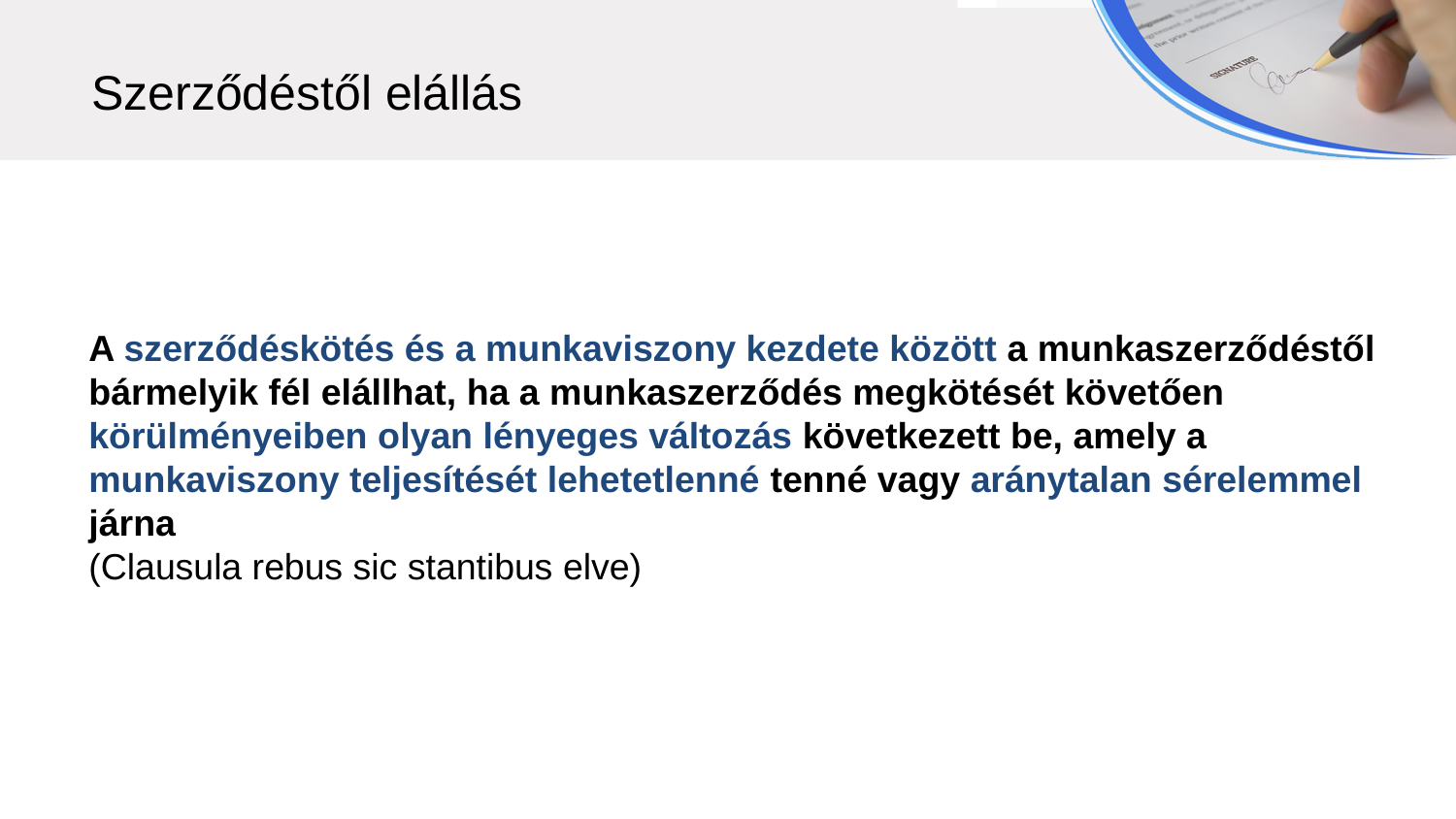

Szerződéstől elállás
A szerződéskötés és a munkaviszony kezdete között a munkaszerződéstől bármelyik fél elállhat, ha a munkaszerződés megkötését követően
körülményeiben olyan lényeges változás következett be, amely a
munkaviszony teljesítését lehetetlenné tenné vagy aránytalan sérelemmel járna
(Clausula rebus sic stantibus elve)